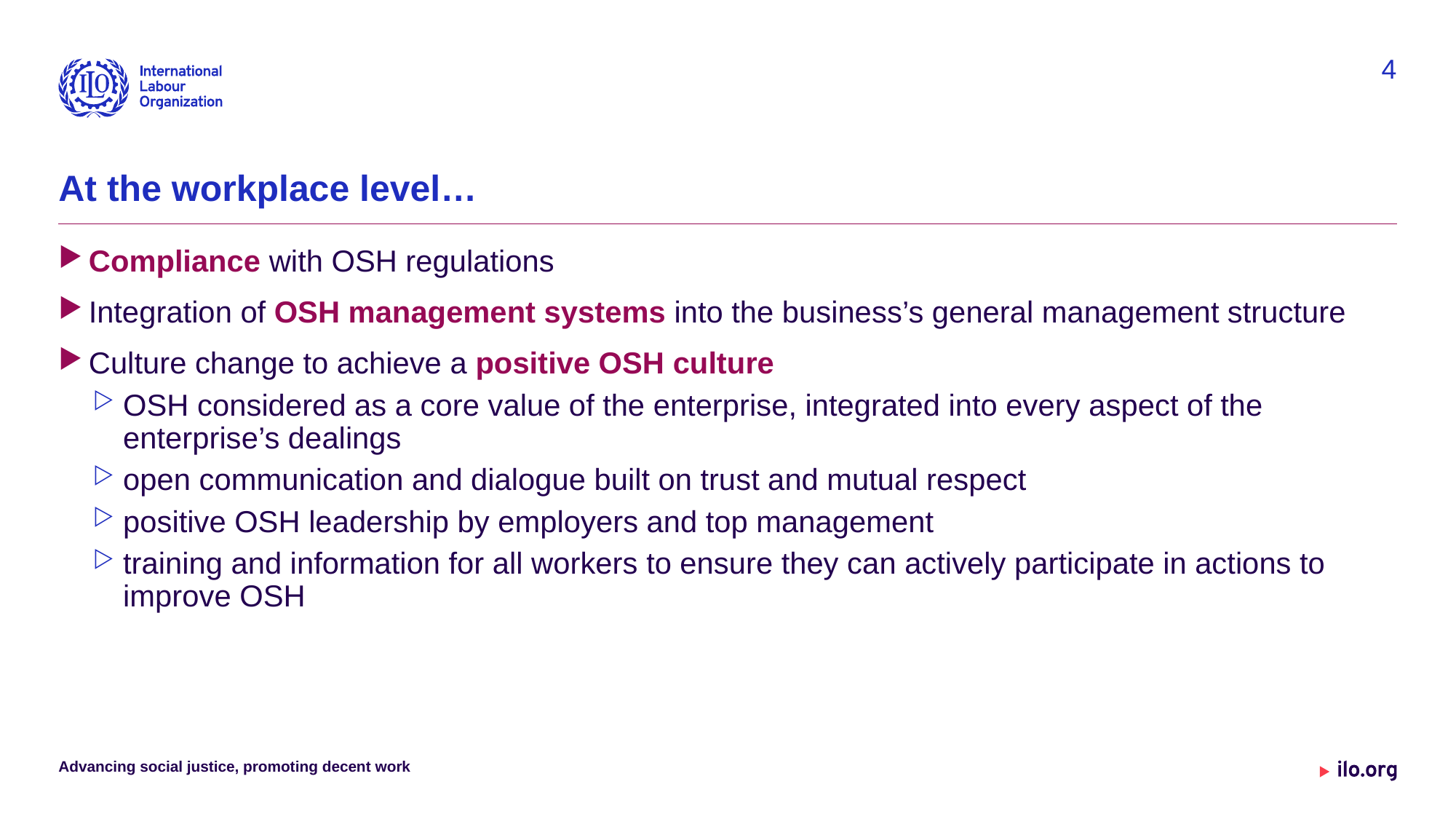

4
# At the workplace level…
Compliance with OSH regulations
Integration of OSH management systems into the business’s general management structure
Culture change to achieve a positive OSH culture
OSH considered as a core value of the enterprise, integrated into every aspect of the enterprise’s dealings
open communication and dialogue built on trust and mutual respect
positive OSH leadership by employers and top management
training and information for all workers to ensure they can actively participate in actions to improve OSH

Advancing social justice, promoting decent work
Date: Monday / 01 / October / 2019